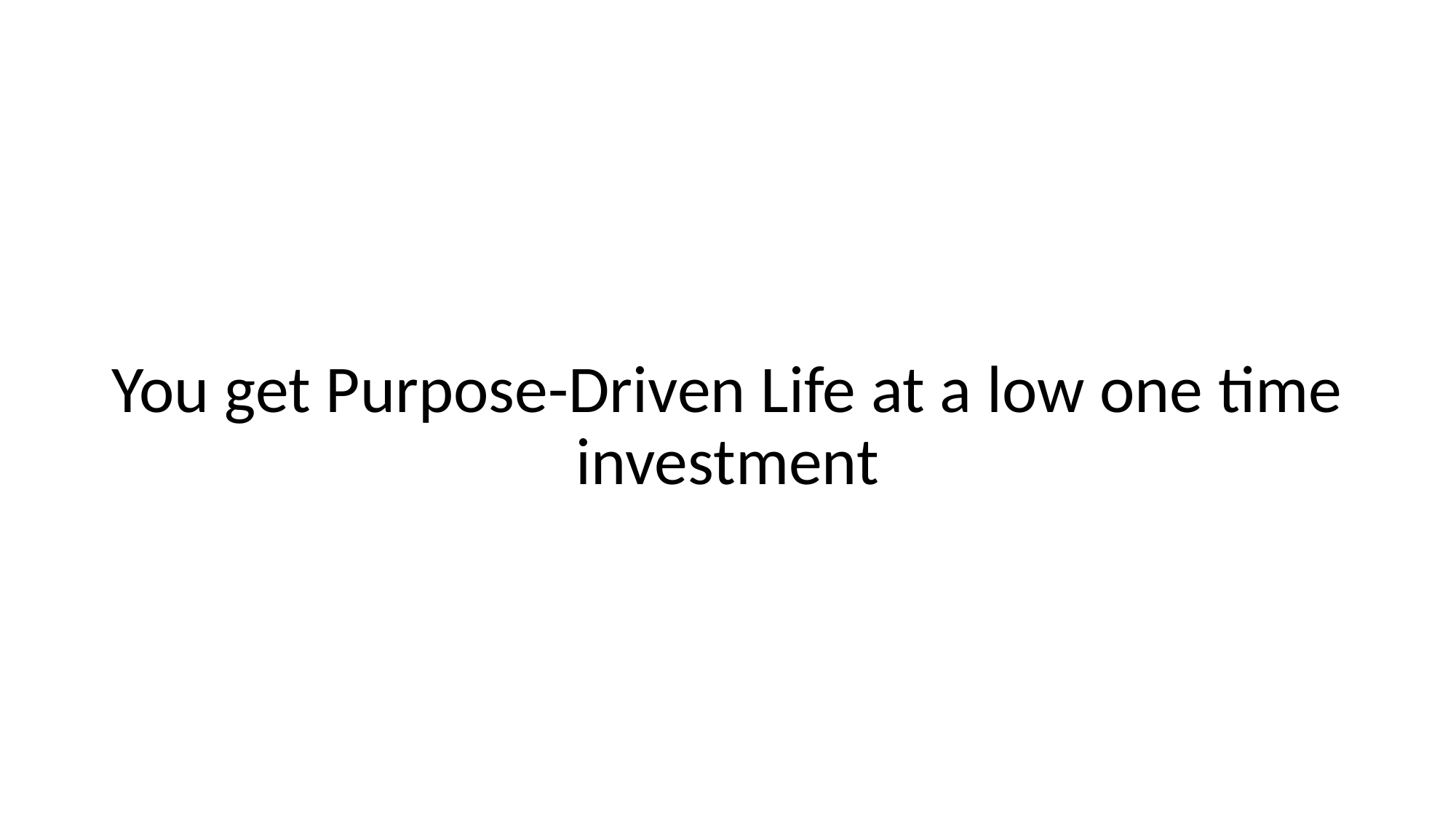

You get Purpose-Driven Life at a low one time investment